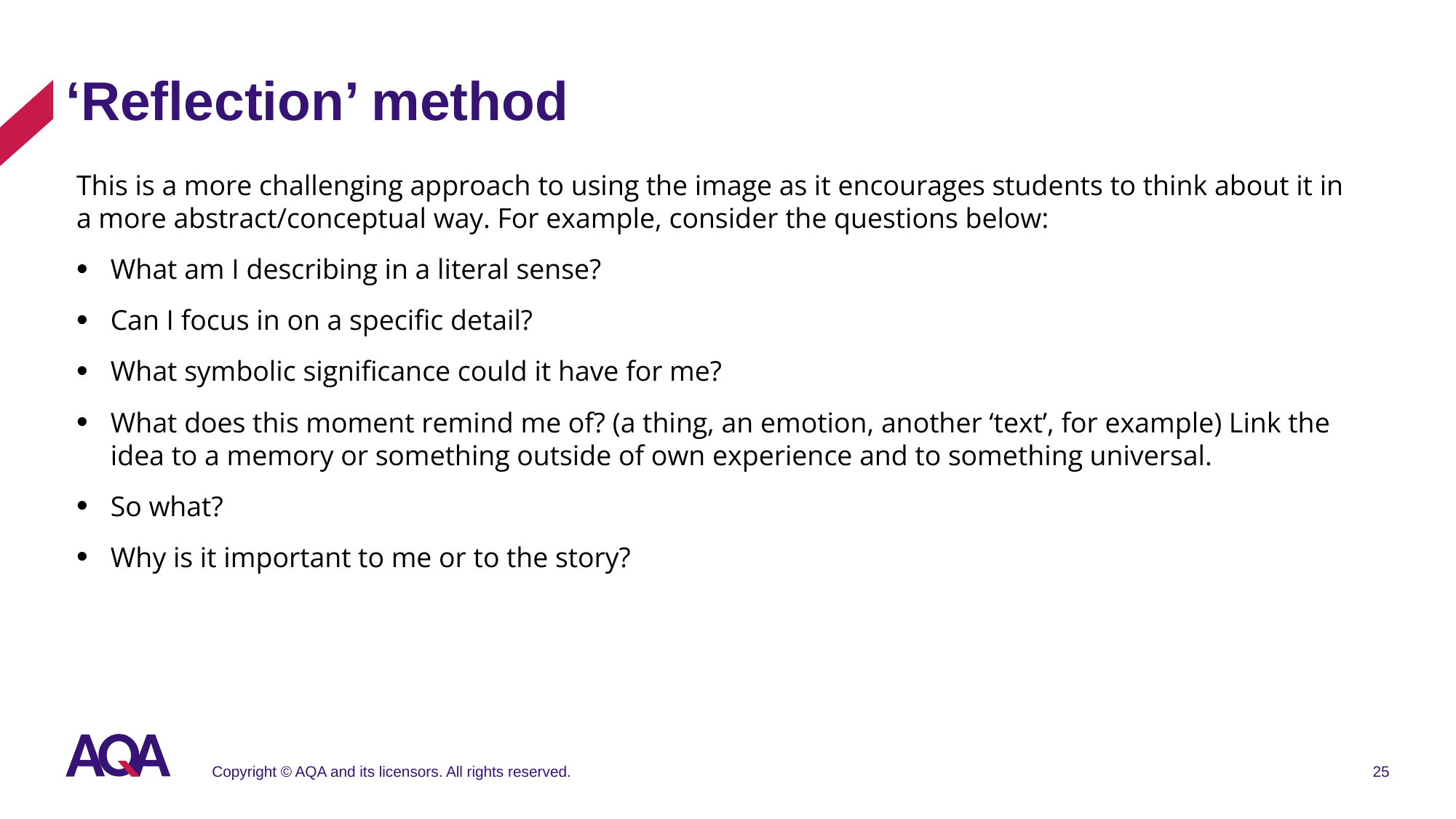

# ‘Reflection’ method
This is a more challenging approach to using the image as it encourages students to think about it in a more abstract/conceptual way. For example, consider the questions below:
What am I describing in a literal sense?
Can I focus in on a specific detail?
What symbolic significance could it have for me?
What does this moment remind me of? (a thing, an emotion, another ‘text’, for example) Link the idea to a memory or something outside of own experience and to something universal.
So what?
Why is it important to me or to the story?
Copyright © AQA and its licensors. All rights reserved.
25